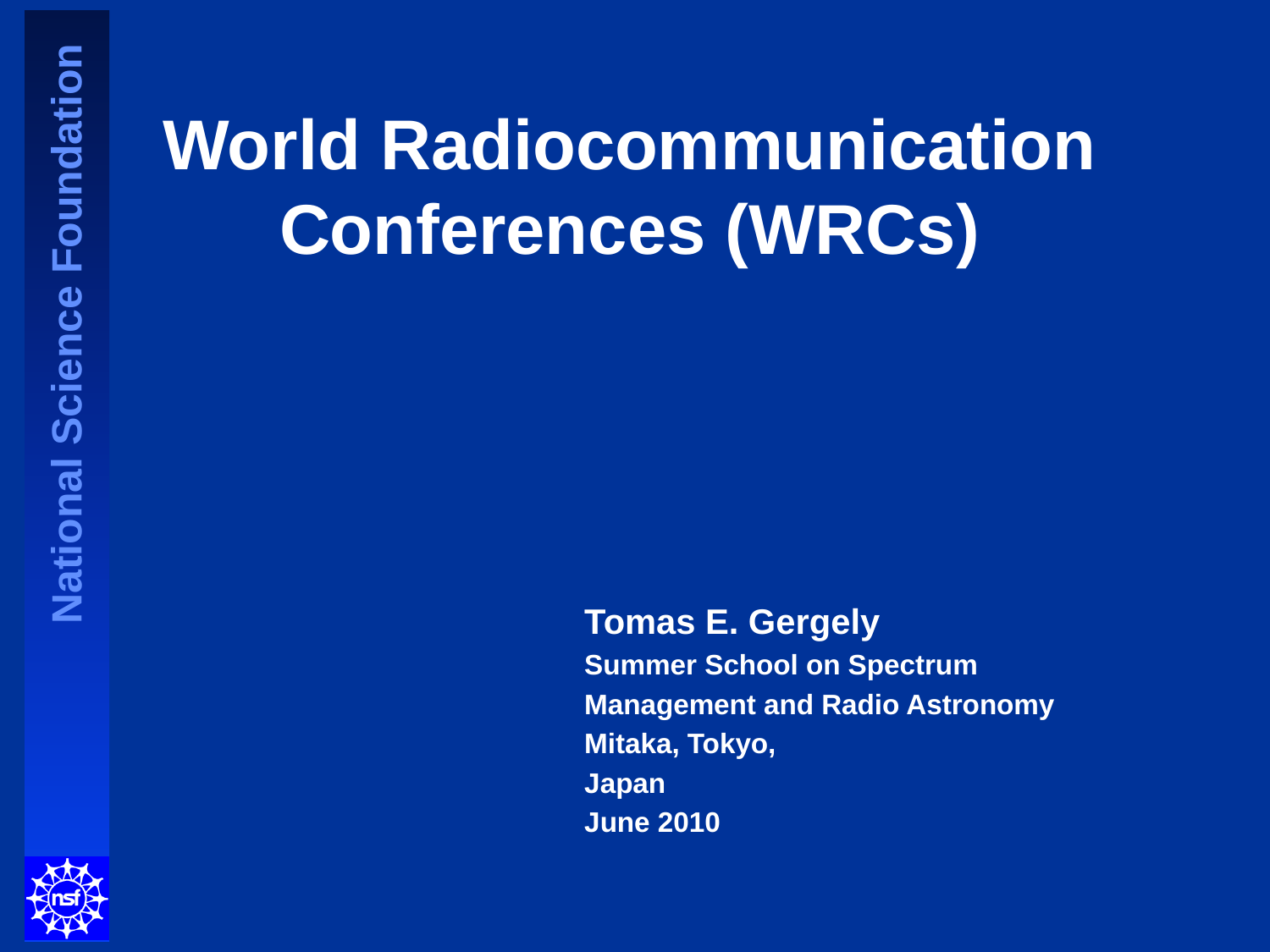

# World Radiocommunication Conferences (WRCs)
Tomas E. Gergely
Summer School on Spectrum
Management and Radio Astronomy
Mitaka, Tokyo,
Japan
June 2010